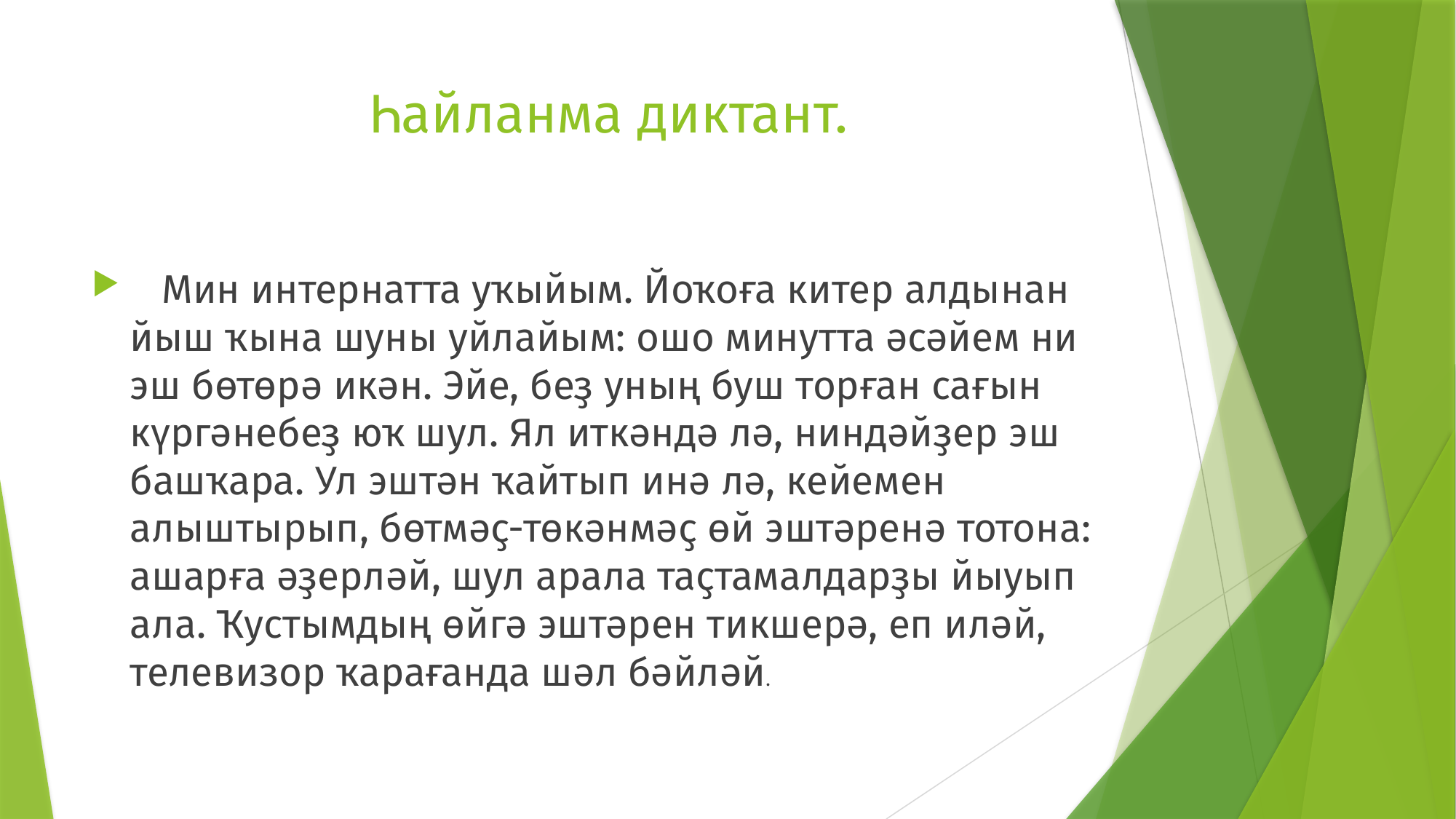

# Һайланма диктант.
   Мин интернатта уҡыйым. Йоҡоға китер алдынан йыш ҡына шуны уйлайым: ошо минутта әсәйем ни эш бөтөрә икән. Эйе, беҙ уның буш торған сағын күргәнебеҙ юҡ шул. Ял иткәндә лә, ниндәйҙер эш башҡара. Ул эштән ҡайтып инә лә, кейемен алыштырып, бөтмәҫ-төкәнмәҫ өй эштәренә тотона: ашарға әҙерләй, шул арала таҫтамалдарҙы йыуып ала. Ҡустымдың өйгә эштәрен тикшерә, еп иләй, телевизор ҡарағанда шәл бәйләй.